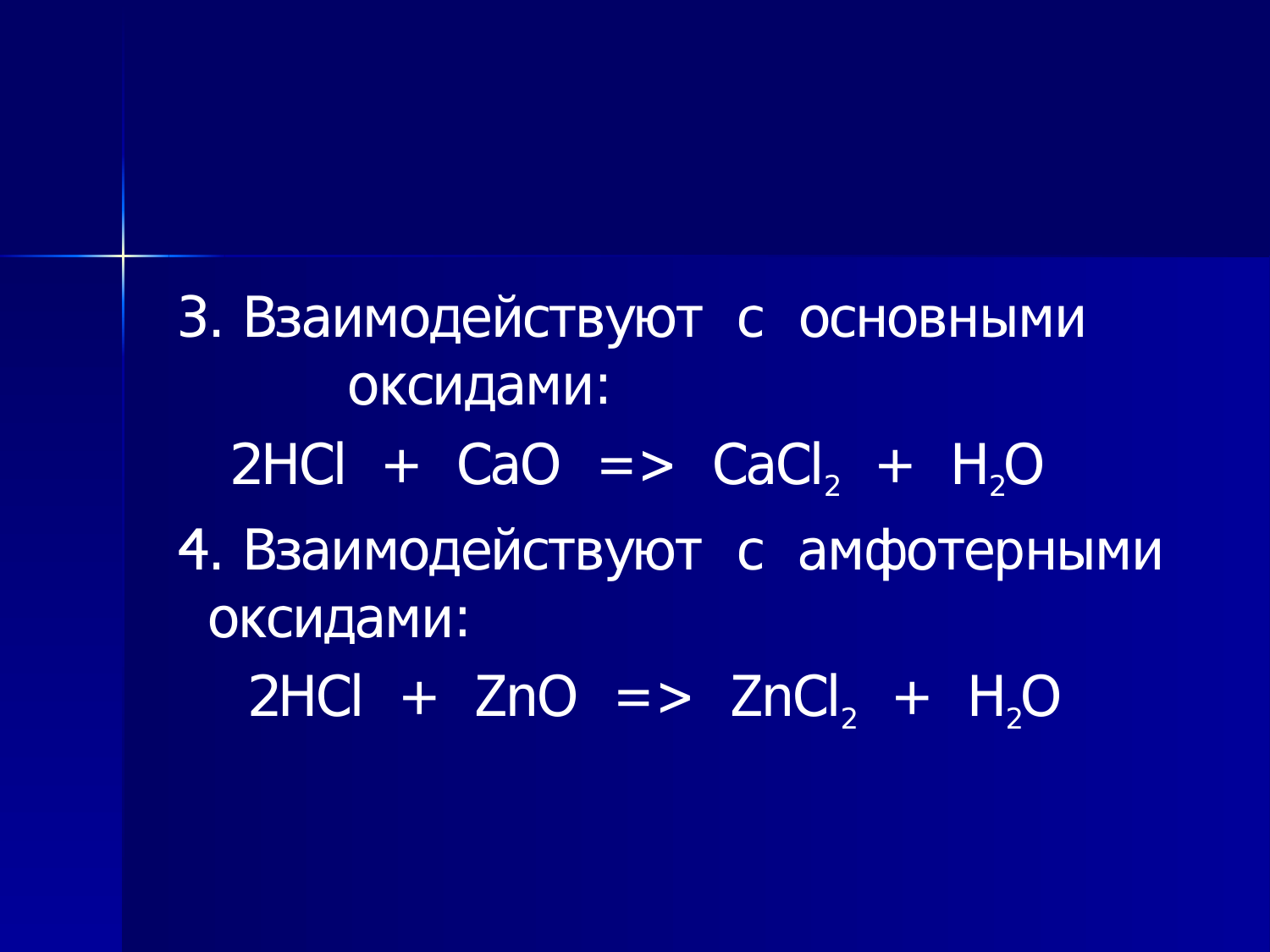

#
 3. Взаимодействуют  с  основными              оксидами:
    2HCl  +  CaO  =>  CaCl2  +  H2O
 4. Взаимодействуют  с  амфотерными оксидами:
     2HCl  +  ZnO  =>  ZnCl2  +  H2O